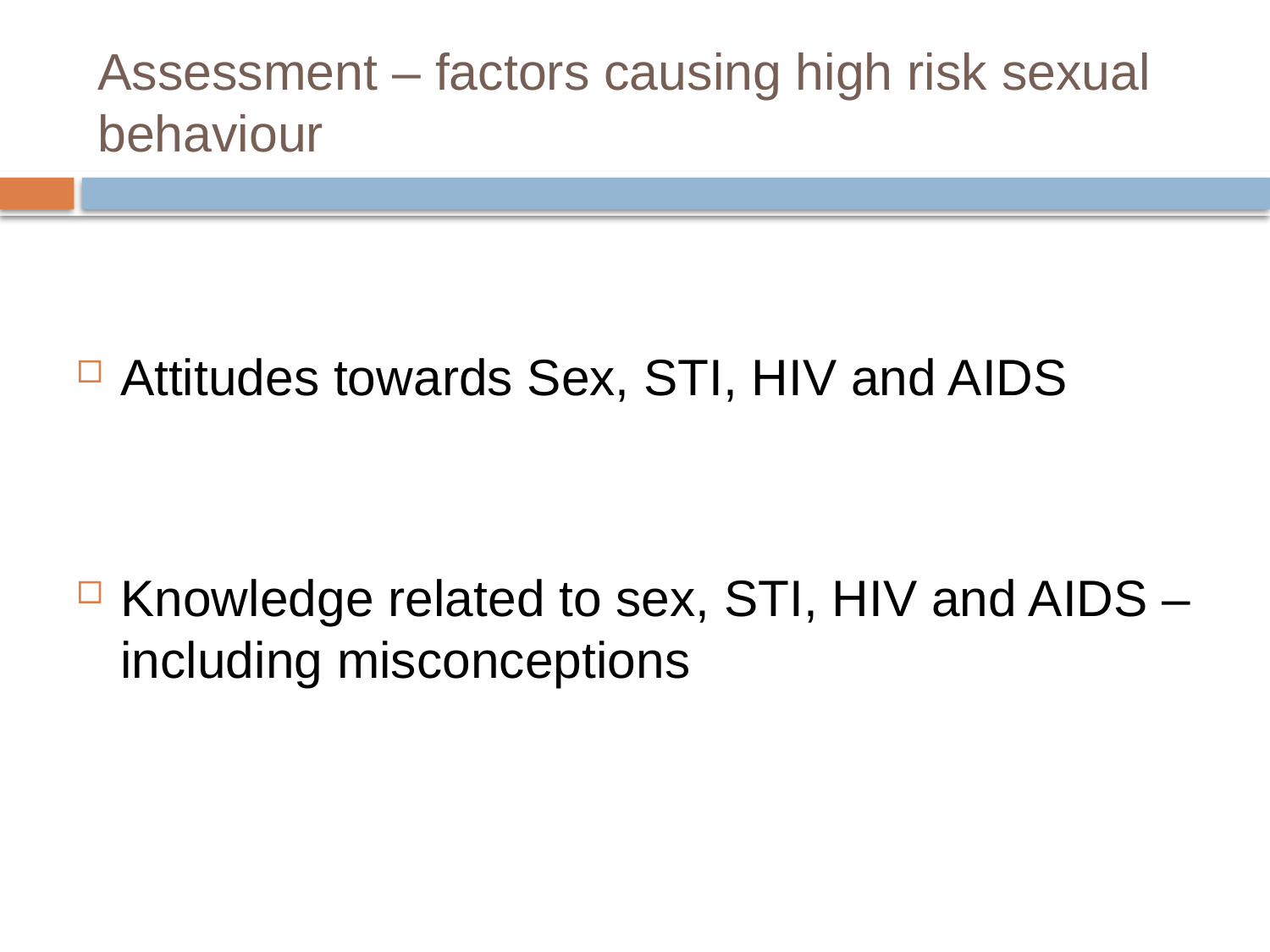

# Assessment – factors causing high risk sexual behaviour
Attitudes towards Sex, STI, HIV and AIDS

Knowledge related to sex, STI, HIV and AIDS – including misconceptions